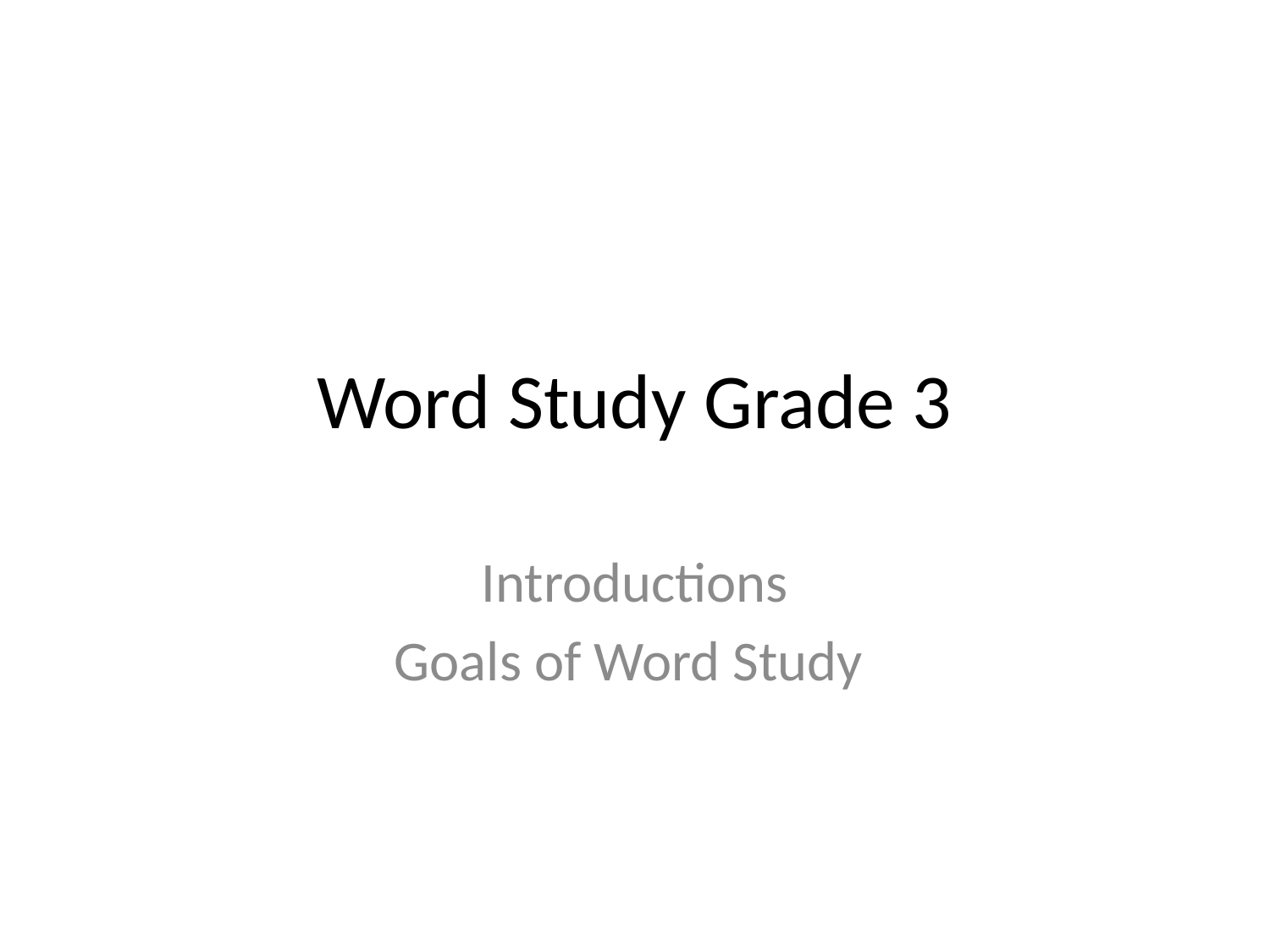

# Word Study Grade 3
Introductions
Goals of Word Study